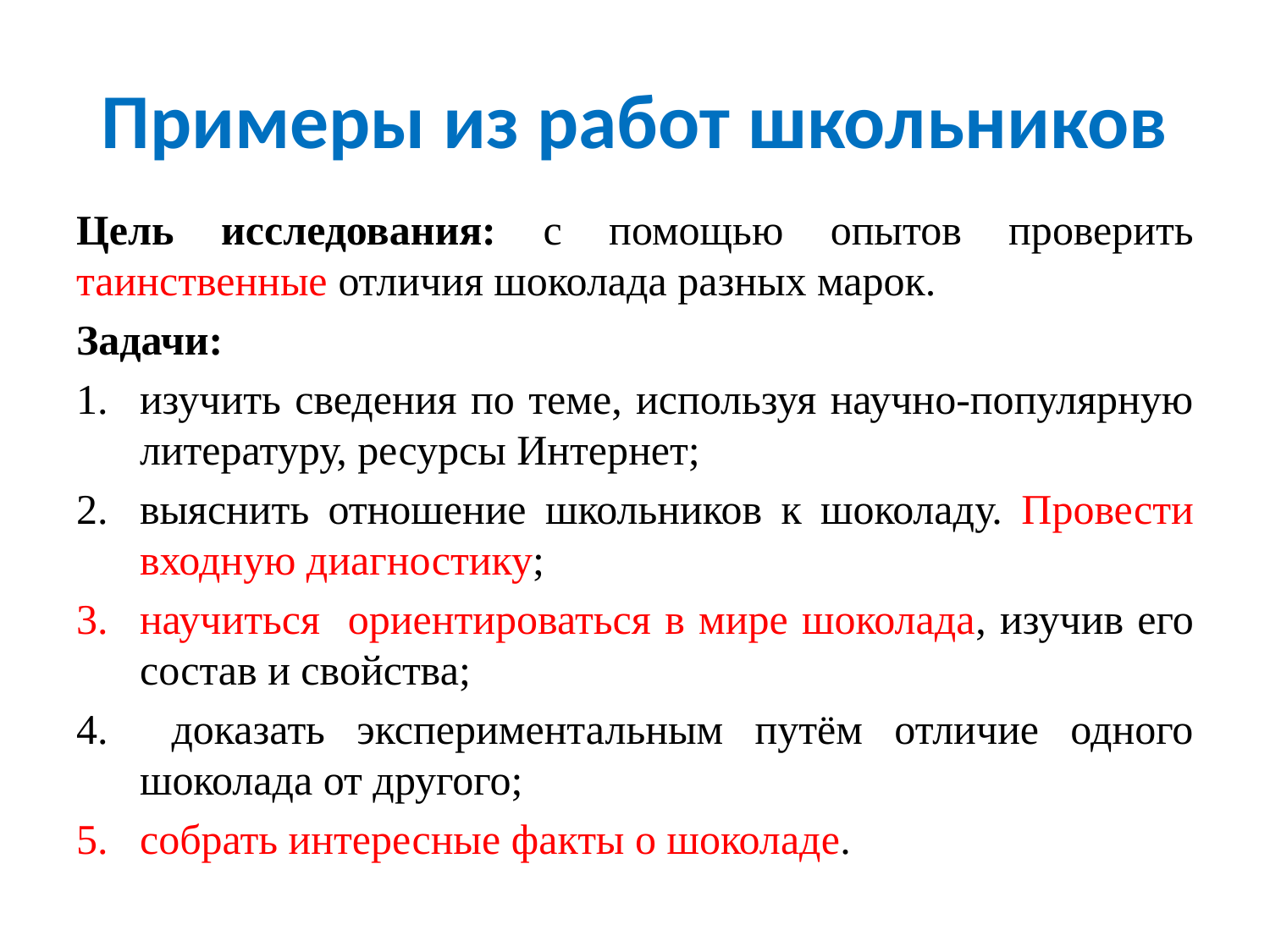

# Примеры из работ школьников
Цель исследования: с помощью опытов проверить таинственные отличия шоколада разных марок.
Задачи:
изучить сведения по теме, используя научно-популярную литературу, ресурсы Интернет;
выяснить отношение школьников к шоколаду. Провести входную диагностику;
научиться  ориентироваться в мире шоколада, изучив его состав и свойства;
 доказать экспериментальным путём отличие одного шоколада от другого;
собрать интересные факты о шоколаде.